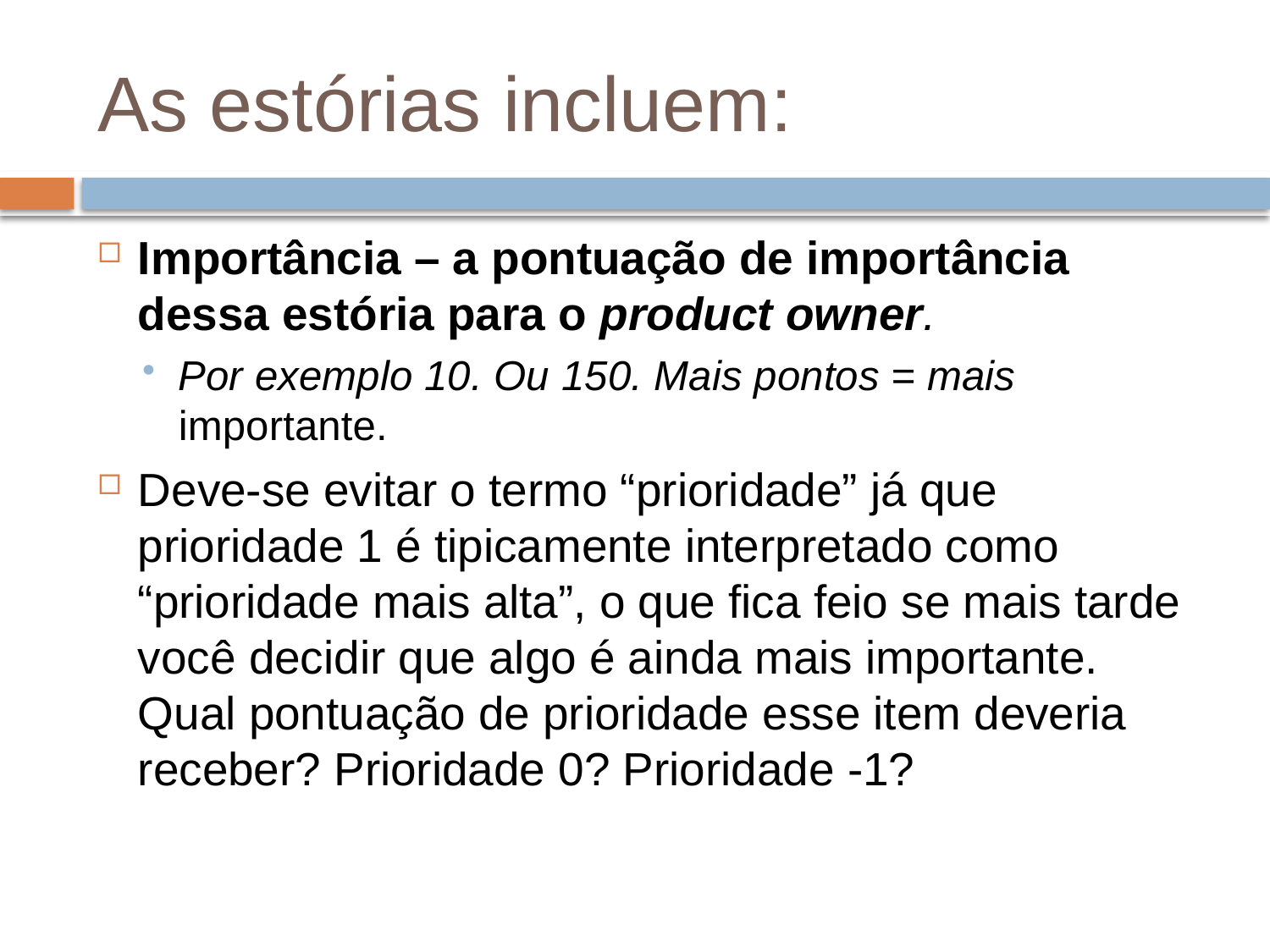

# As estórias incluem:
Importância – a pontuação de importância dessa estória para o product owner.
Por exemplo 10. Ou 150. Mais pontos = mais importante.
Deve-se evitar o termo “prioridade” já que prioridade 1 é tipicamente interpretado como “prioridade mais alta”, o que fica feio se mais tarde você decidir que algo é ainda mais importante. Qual pontuação de prioridade esse item deveria receber? Prioridade 0? Prioridade -1?